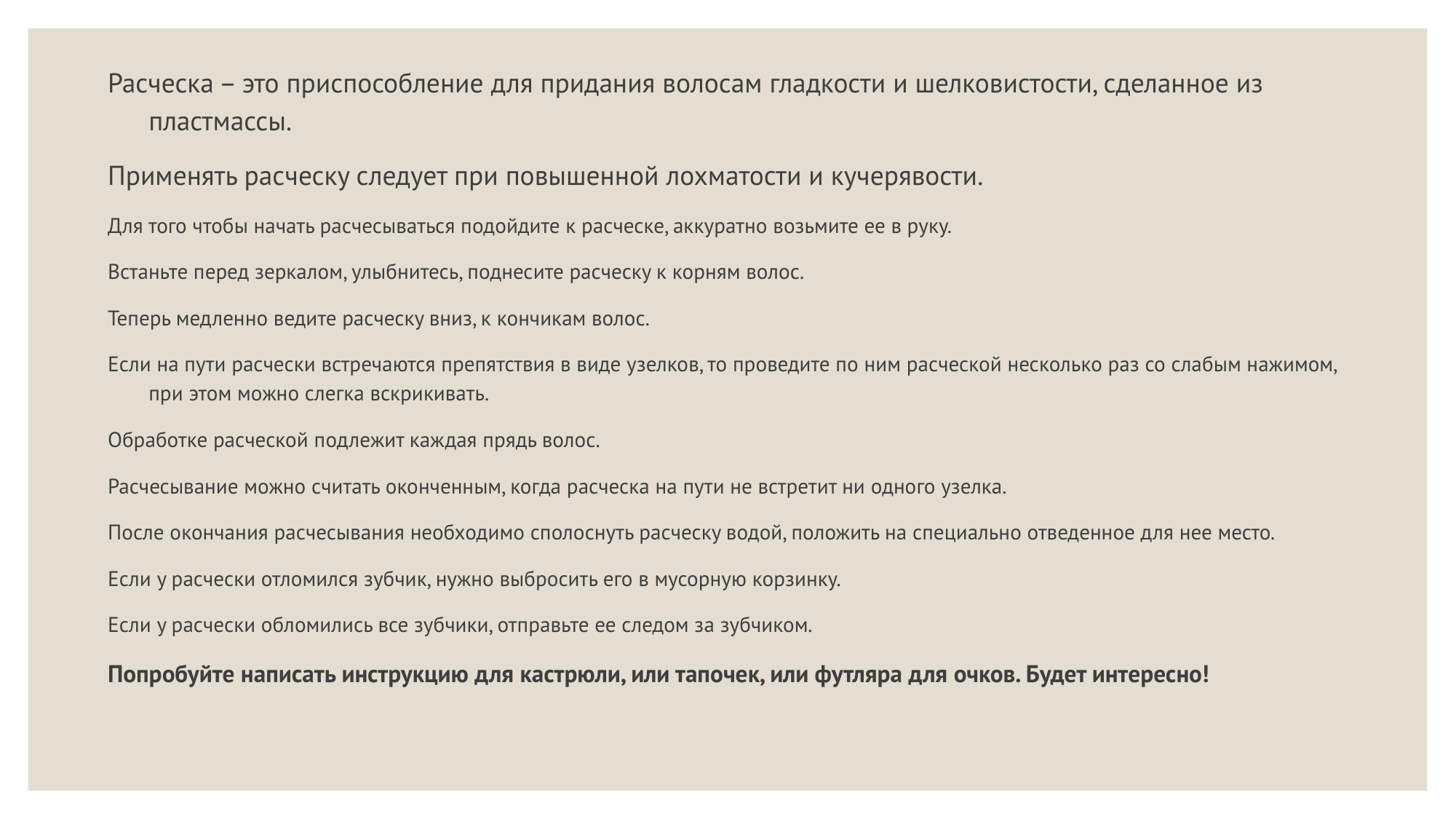

Расческа – это приспособление для придания волосам гладкости и шелковистости, сделанное из пластмассы.
Применять расческу следует при повышенной лохматости и кучерявости.
Для того чтобы начать расчесываться подойдите к расческе, аккуратно возьмите ее в руку.
Встаньте перед зеркалом, улыбнитесь, поднесите расческу к корням волос.
Теперь медленно ведите расческу вниз, к кончикам волос.
Если на пути расчески встречаются препятствия в виде узелков, то проведите по ним расческой несколько раз со слабым нажимом, при этом можно слегка вскрикивать.
Обработке расческой подлежит каждая прядь волос.
Расчесывание можно считать оконченным, когда расческа на пути не встретит ни одного узелка.
После окончания расчесывания необходимо сполоснуть расческу водой, положить на специально отведенное для нее место.
Если у расчески отломился зубчик, нужно выбросить его в мусорную корзинку.
Если у расчески обломились все зубчики, отправьте ее следом за зубчиком.
Попробуйте написать инструкцию для кастрюли, или тапочек, или футляра для очков. Будет интересно!